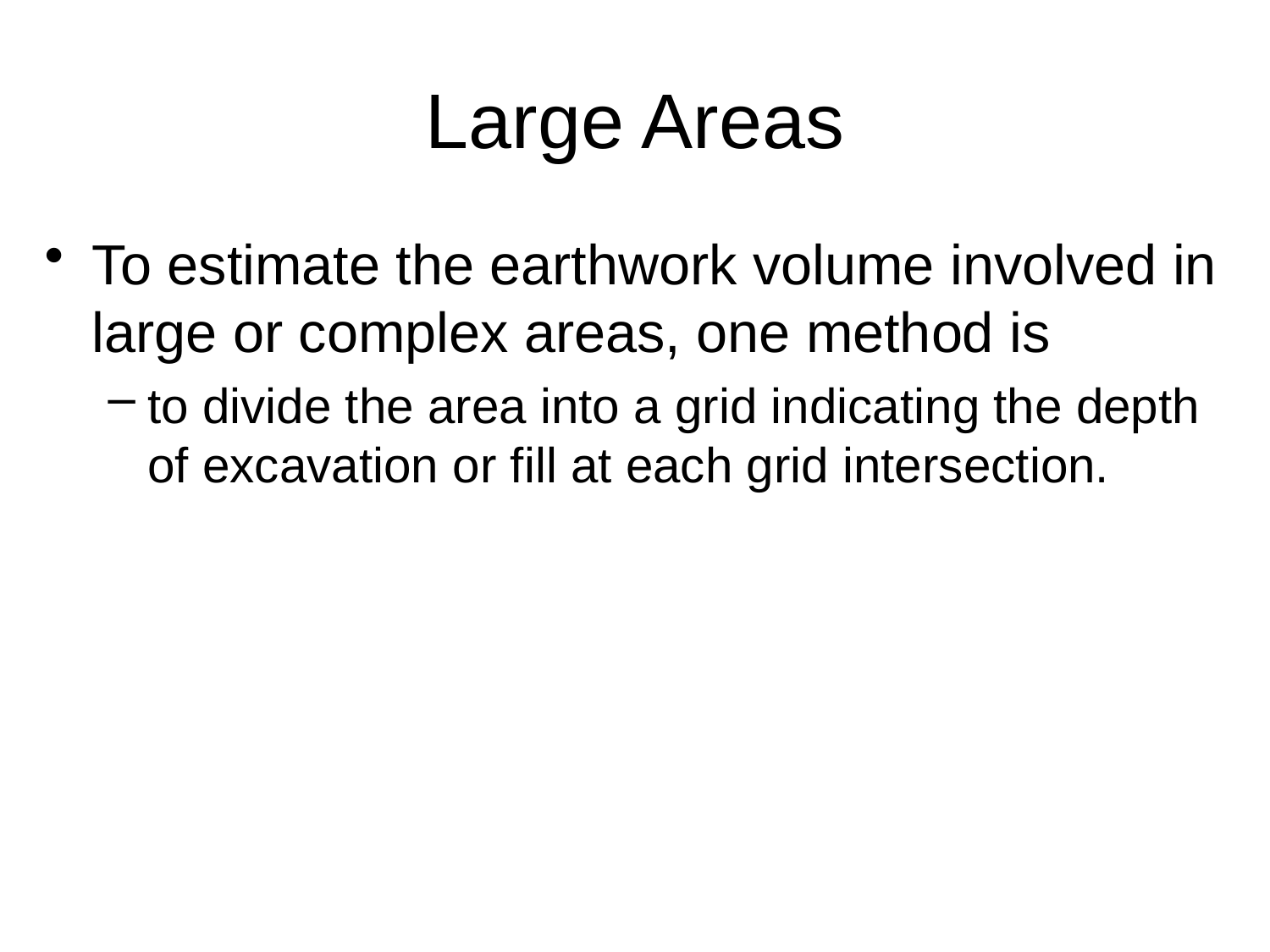

# Large Areas
To estimate the earthwork volume involved in large or complex areas, one method is
to divide the area into a grid indicating the depth of excavation or fill at each grid intersection.